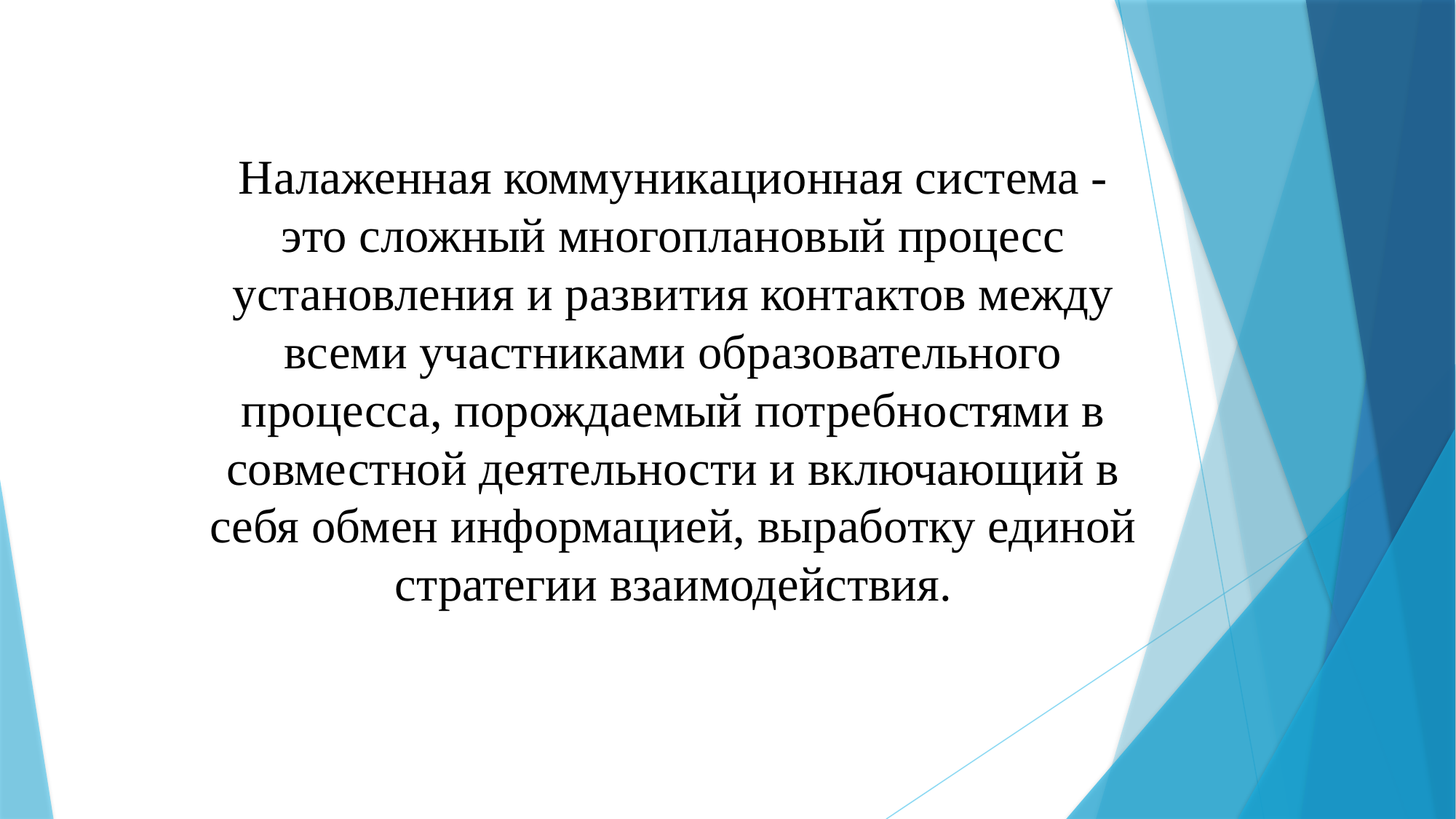

Налаженная коммуникационная система - это сложный многоплановый процесс установления и развития контактов между всеми участниками образовательного процесса, порождаемый потребностями в совместной деятельности и включающий в себя обмен информацией, выработку единой стратегии взаимодействия.